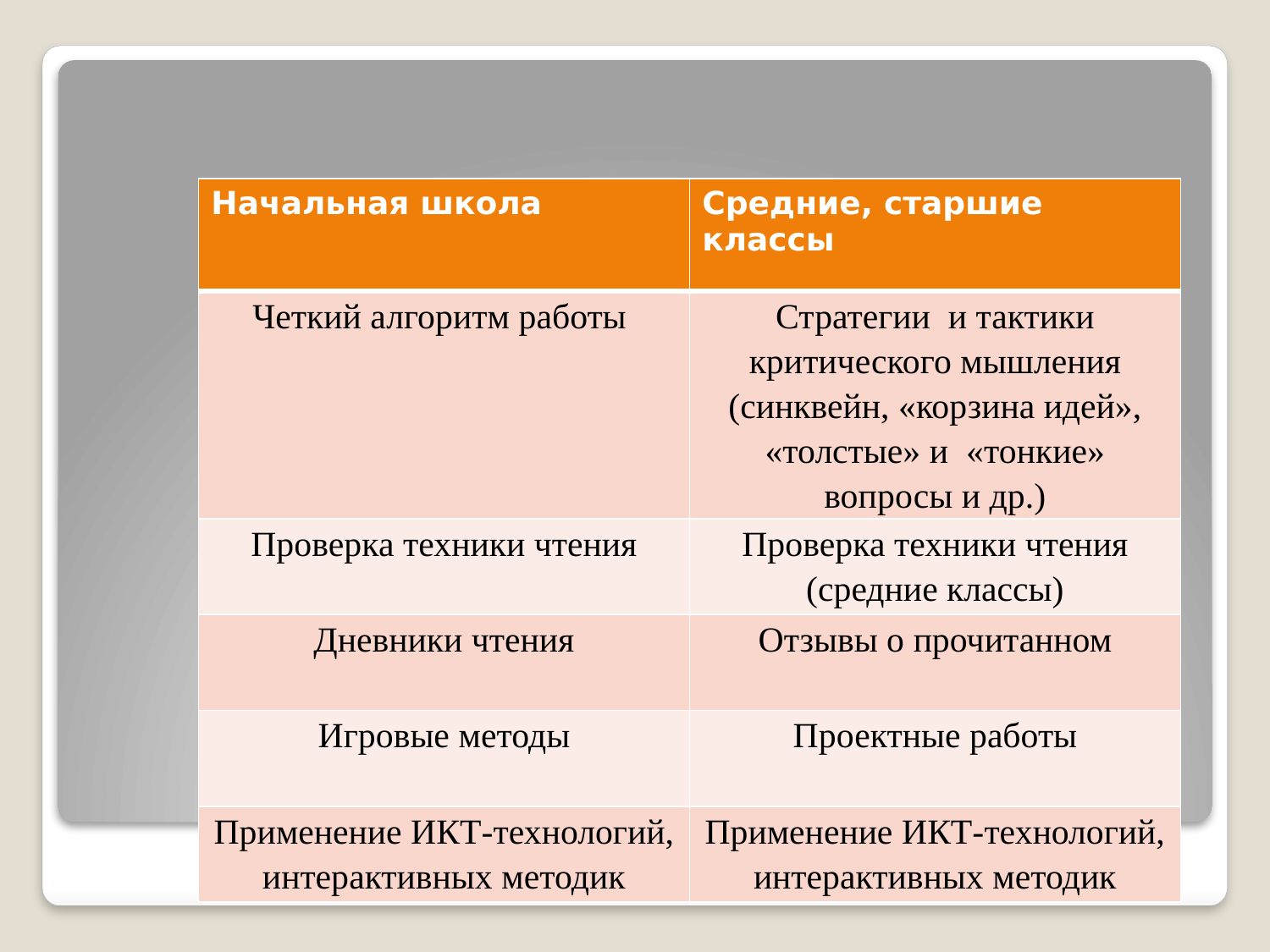

# Способы достижения эффективности чтения на современном уроке
| Начальная школа | Средние, старшие классы |
| --- | --- |
| Четкий алгоритм работы | Стратегии и тактики критического мышления (синквейн, «корзина идей», «толстые» и «тонкие» вопросы и др.) |
| Проверка техники чтения | Проверка техники чтения (средние классы) |
| Дневники чтения | Отзывы о прочитанном |
| Игровые методы | Проектные работы |
| Применение ИКТ-технологий, интерактивных методик | Применение ИКТ-технологий, интерактивных методик |